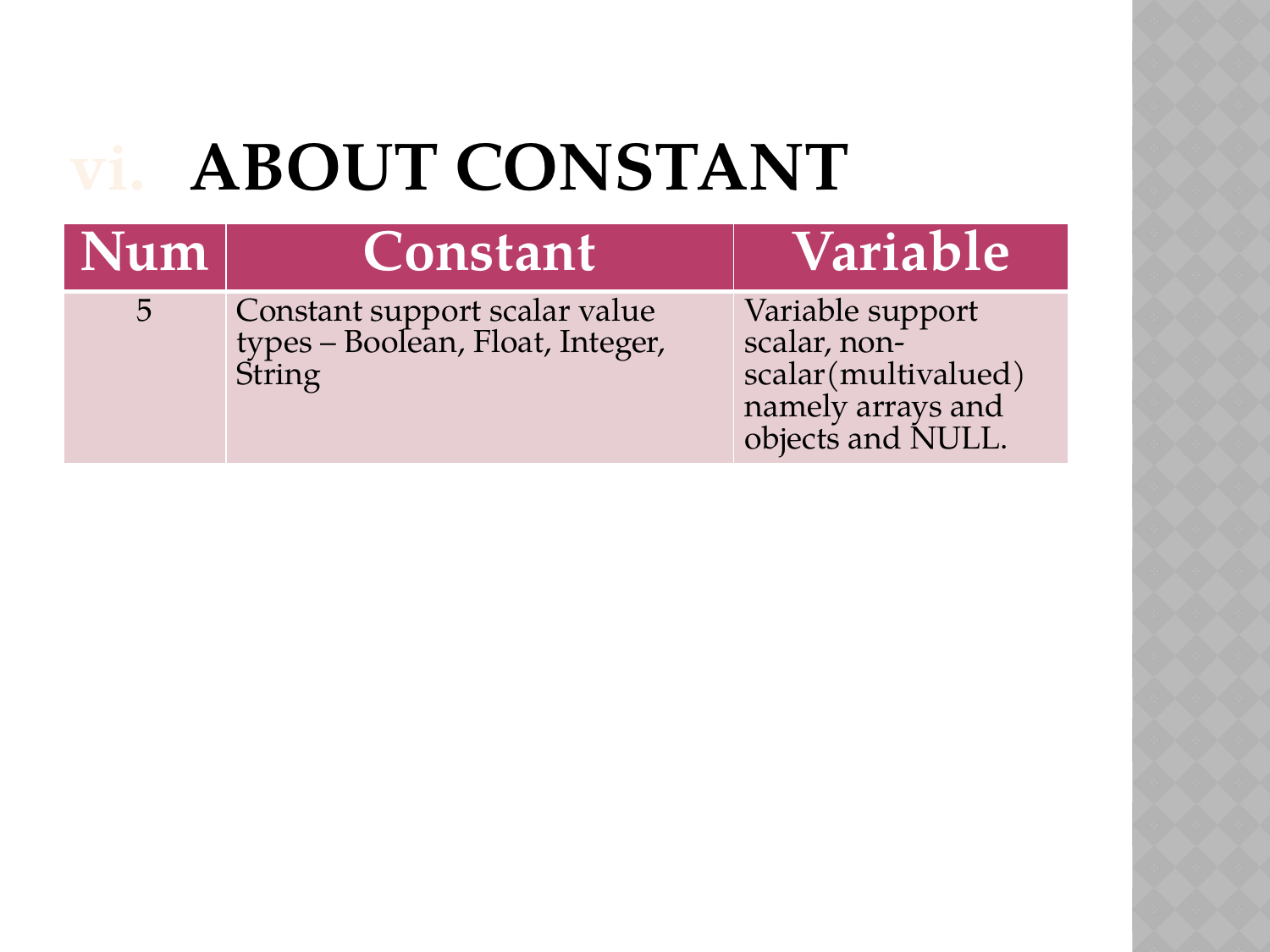

# About Constant
| Num | Constant | Variable |
| --- | --- | --- |
| 5 | Constant support scalar value types – Boolean, Float, Integer, String | Variable support scalar, non-scalar(multivalued) namely arrays and objects and NULL. |